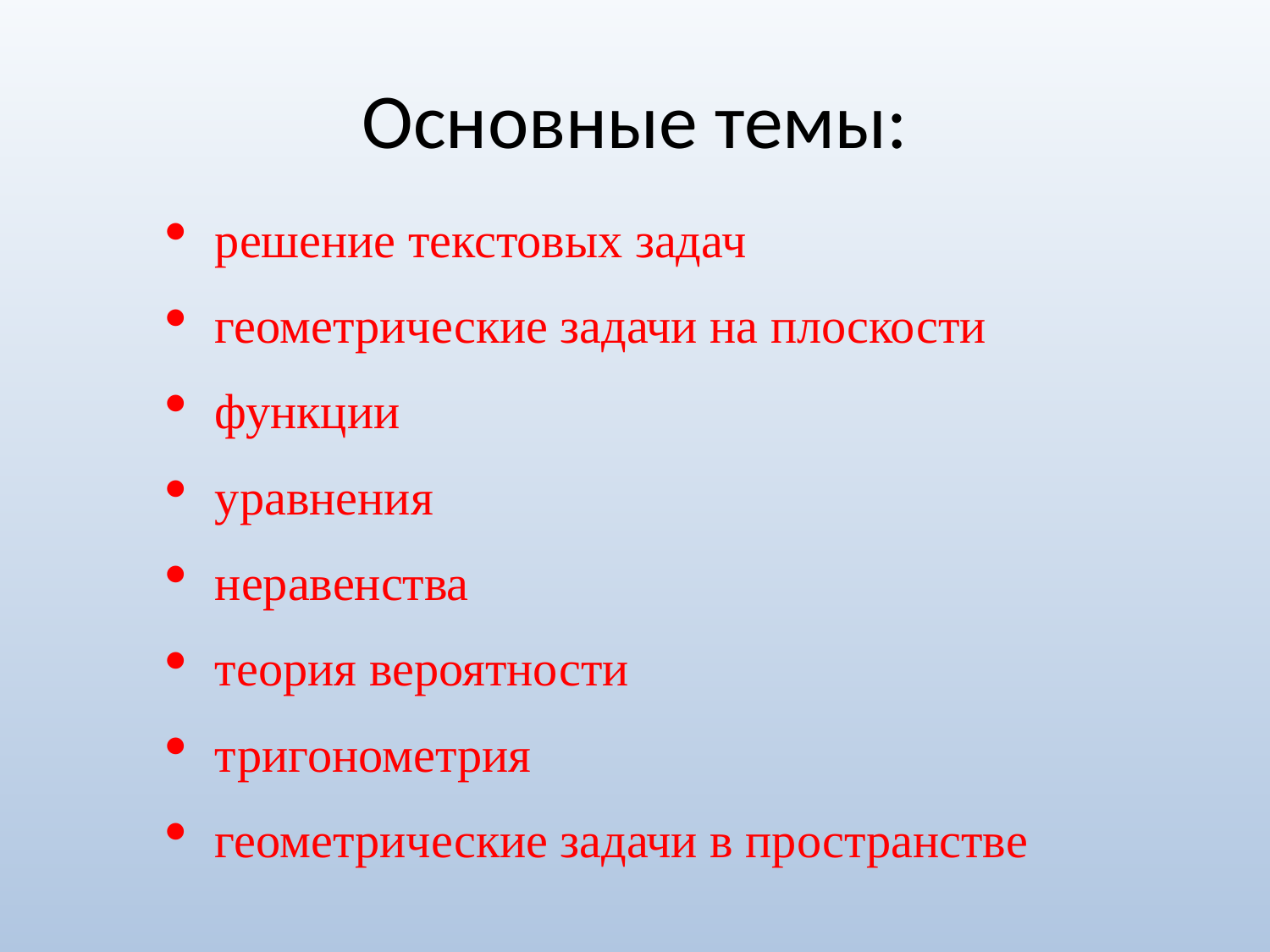

# Основные темы:
решение текстовых задач
геометрические задачи на плоскости
функции
уравнения
неравенства
теория вероятности
тригонометрия
геометрические задачи в пространстве